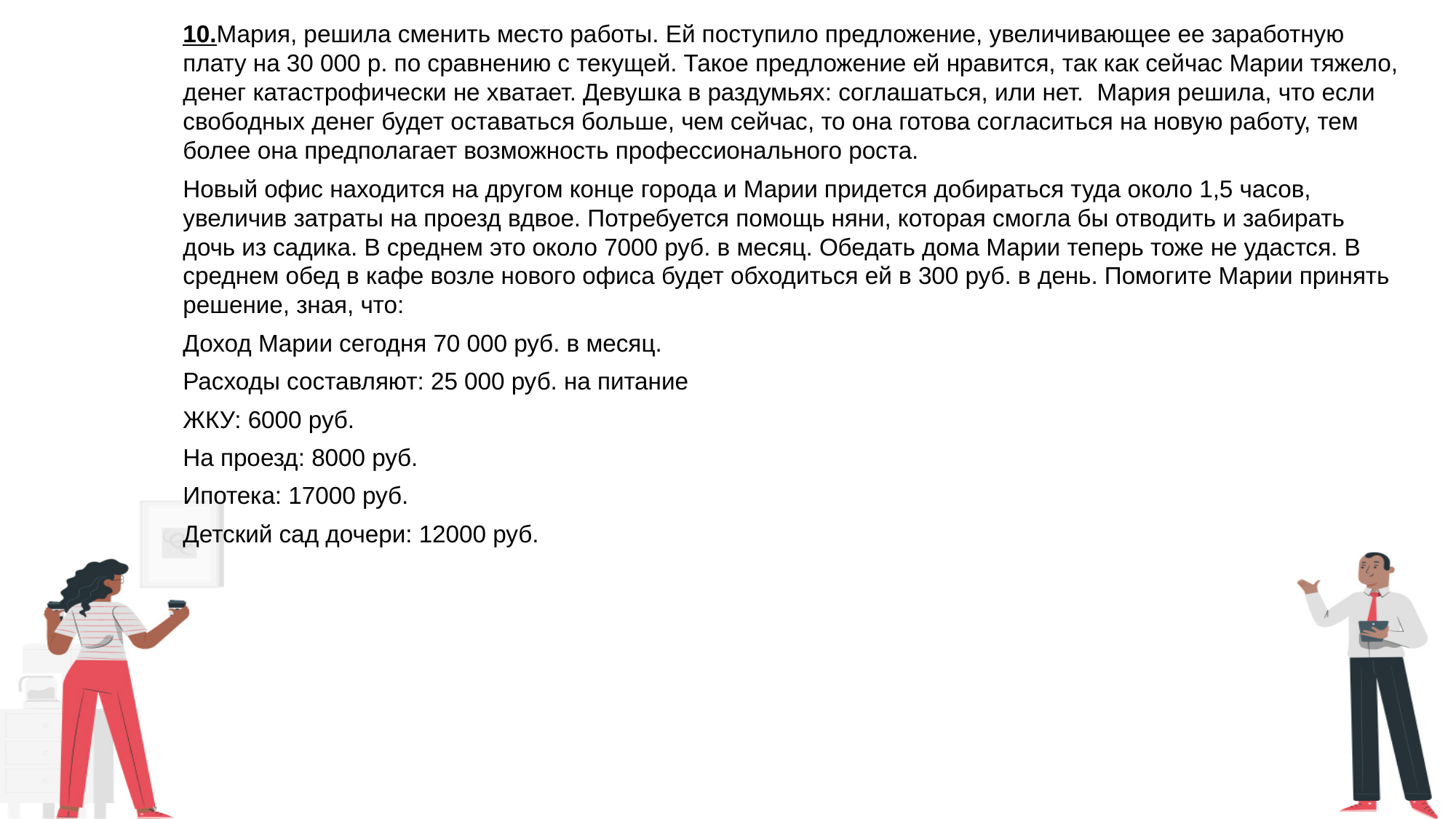

10.Мария, решила сменить место работы. Ей поступило предложение, увеличивающее ее заработную плату на 30 000 р. по сравнению с текущей. Такое предложение ей нравится, так как сейчас Марии тяжело, денег катастрофически не хватает. Девушка в раздумьях: соглашаться, или нет.  Мария решила, что если  свободных денег будет оставаться больше, чем сейчас, то она готова согласиться на новую работу, тем более она предполагает возможность профессионального роста.
Новый офис находится на другом конце города и Марии придется добираться туда около 1,5 часов, увеличив затраты на проезд вдвое. Потребуется помощь няни, которая смогла бы отводить и забирать дочь из садика. В среднем это около 7000 руб. в месяц. Обедать дома Марии теперь тоже не удастся. В среднем обед в кафе возле нового офиса будет обходиться ей в 300 руб. в день. Помогите Марии принять решение, зная, что:
Доход Марии сегодня 70 000 руб. в месяц.
Расходы составляют: 25 000 руб. на питание
ЖКУ: 6000 руб.
На проезд: 8000 руб.
Ипотека: 17000 руб.
Детский сад дочери: 12000 руб.